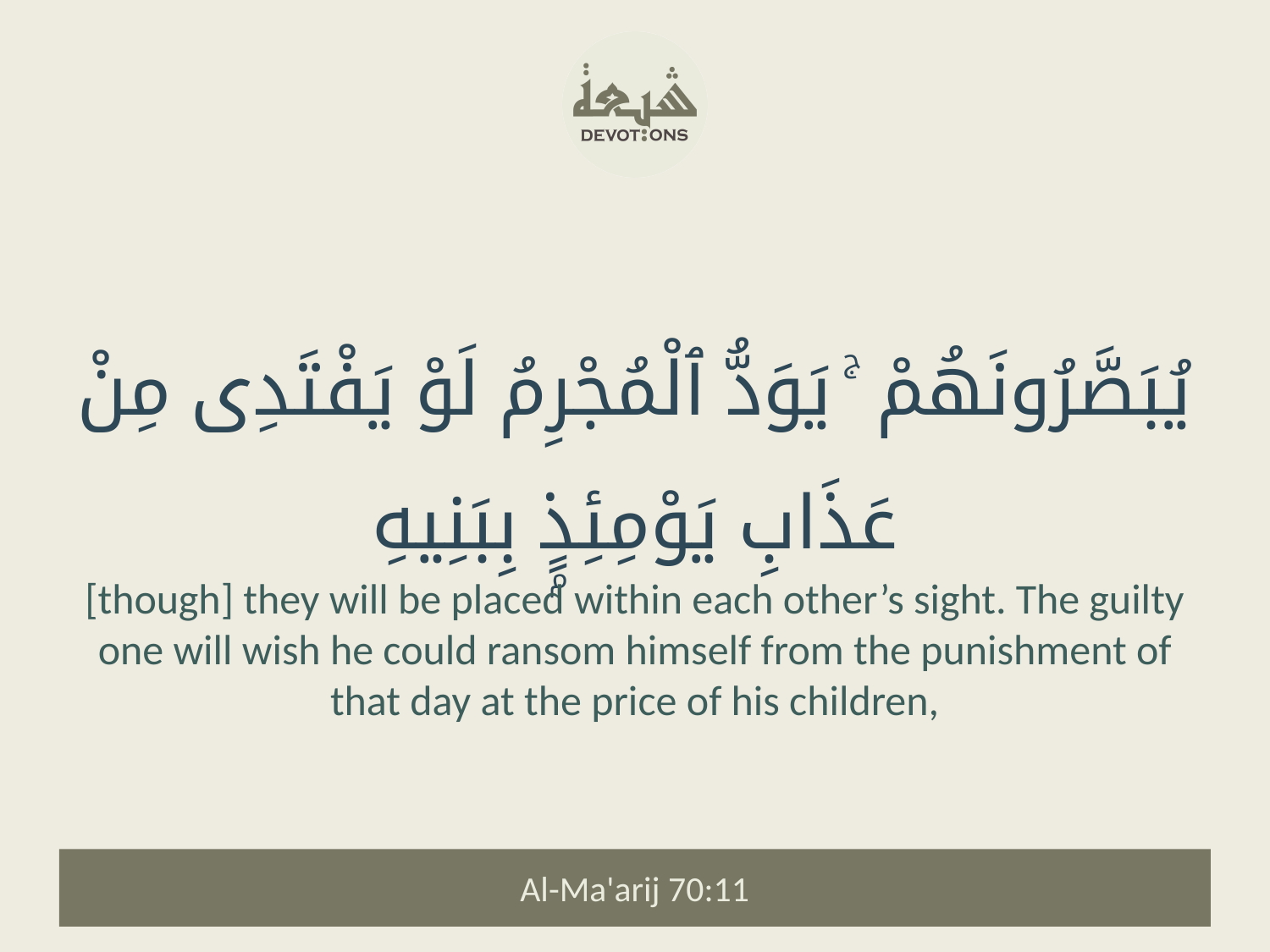

يُبَصَّرُونَهُمْ ۚ يَوَدُّ ٱلْمُجْرِمُ لَوْ يَفْتَدِى مِنْ عَذَابِ يَوْمِئِذٍۭ بِبَنِيهِ
[though] they will be placed within each other’s sight. The guilty one will wish he could ransom himself from the punishment of that day at the price of his children,
Al-Ma'arij 70:11